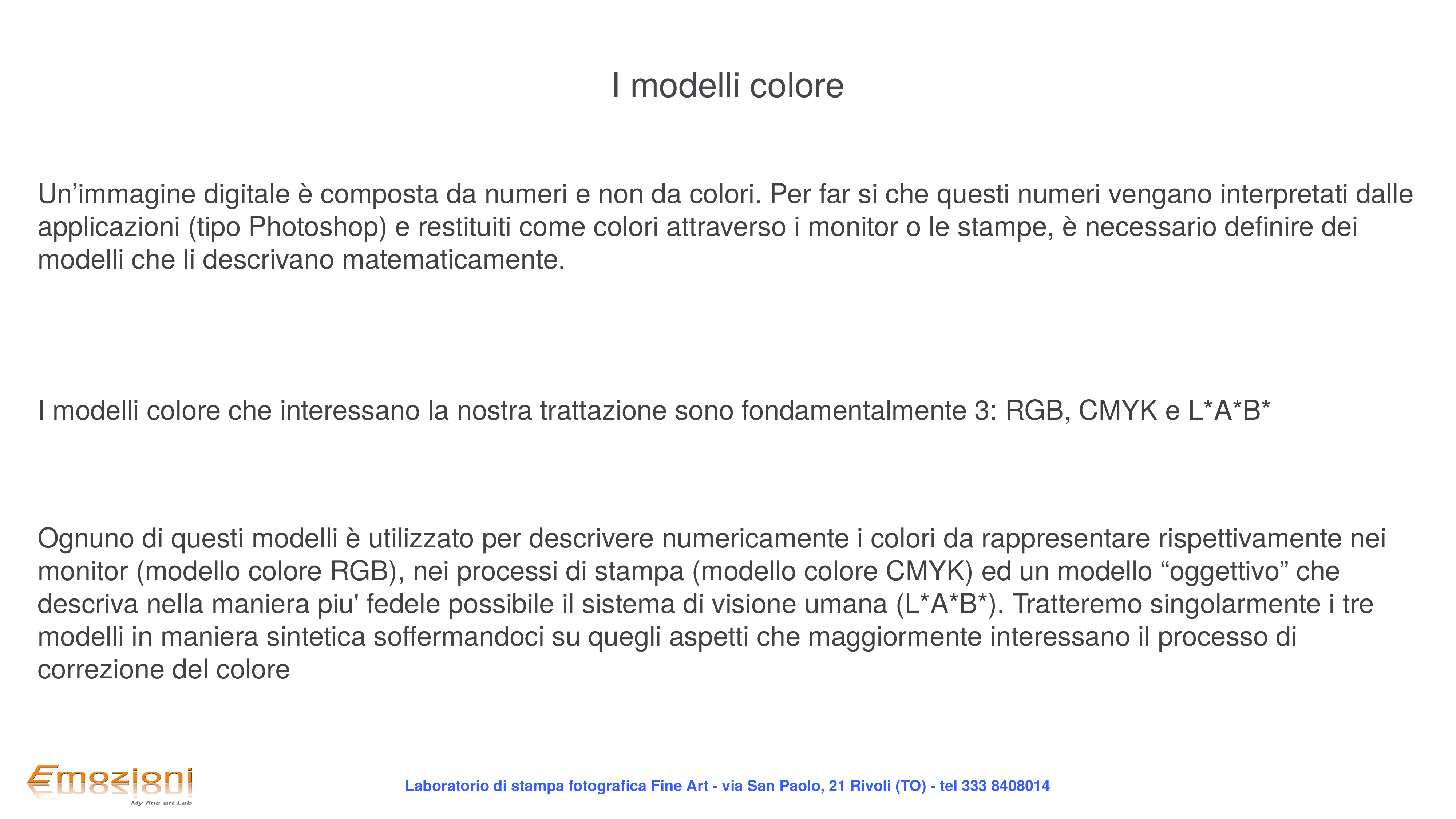

I modelli colore
Un’immagine digitale è composta da numeri e non da colori. Per far si che questi numeri vengano interpretati dalle applicazioni (tipo Photoshop) e restituiti come colori attraverso i monitor o le stampe, è necessario definire dei modelli che li descrivano matematicamente.
I modelli colore che interessano la nostra trattazione sono fondamentalmente 3: RGB, CMYK e L*A*B*
Ognuno di questi modelli è utilizzato per descrivere numericamente i colori da rappresentare rispettivamente nei monitor (modello colore RGB), nei processi di stampa (modello colore CMYK) ed un modello “oggettivo” che descriva nella maniera piu' fedele possibile il sistema di visione umana (L*A*B*). Tratteremo singolarmente i tre modelli in maniera sintetica soffermandoci su quegli aspetti che maggiormente interessano il processo di correzione del colore